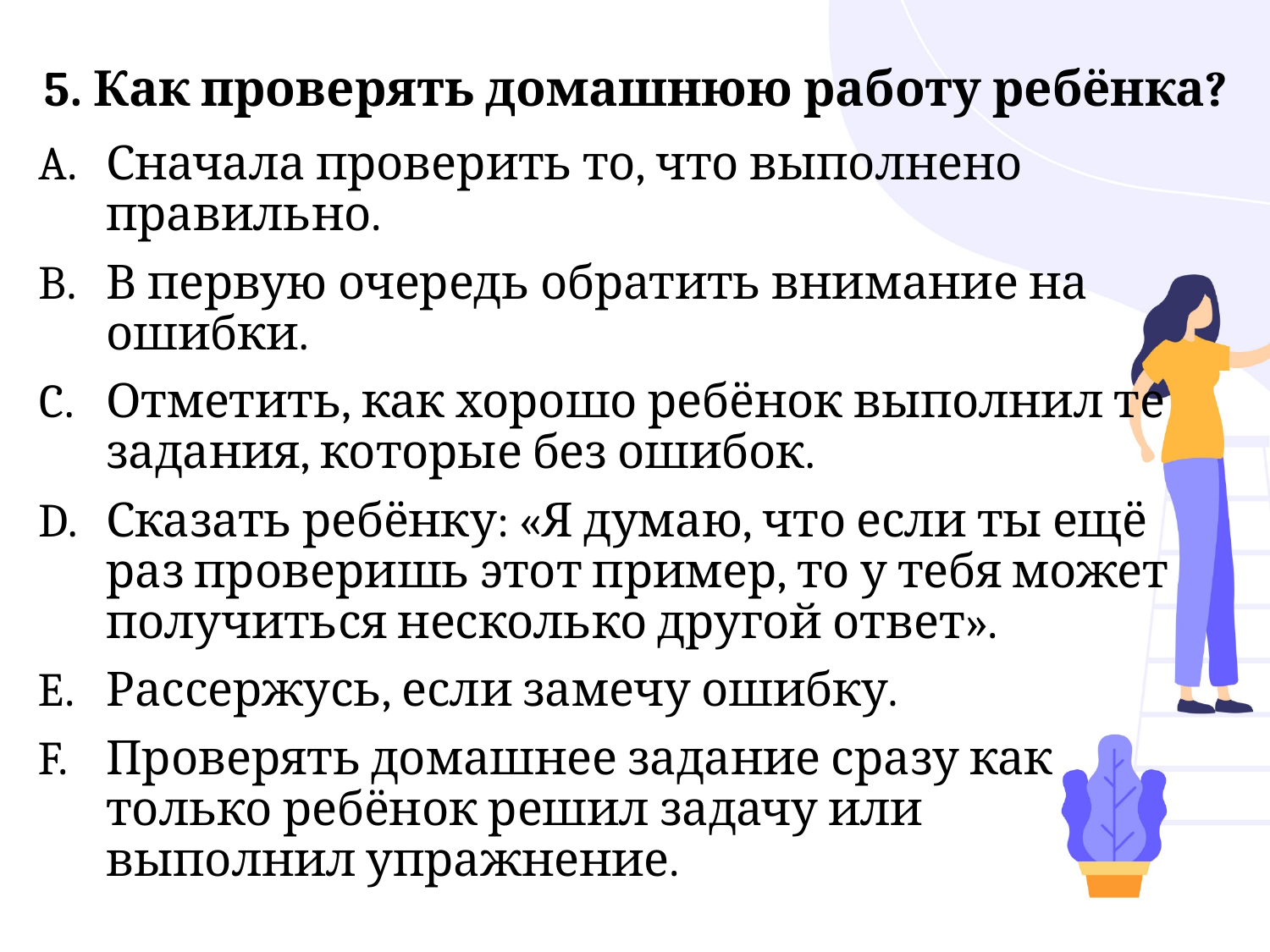

# 5. Как проверять домашнюю работу ребёнка?
Сначала проверить то, что выполнено правильно.
В первую очередь обратить внимание на ошибки.
Отметить, как хорошо ребёнок выполнил те задания, которые без ошибок.
Сказать ребёнку: «Я думаю, что если ты ещё раз проверишь этот пример, то у тебя может получиться несколько другой ответ».
Рассержусь, если замечу ошибку.
Проверять домашнее задание сразу как только ребёнок решил задачу или выполнил упражнение.